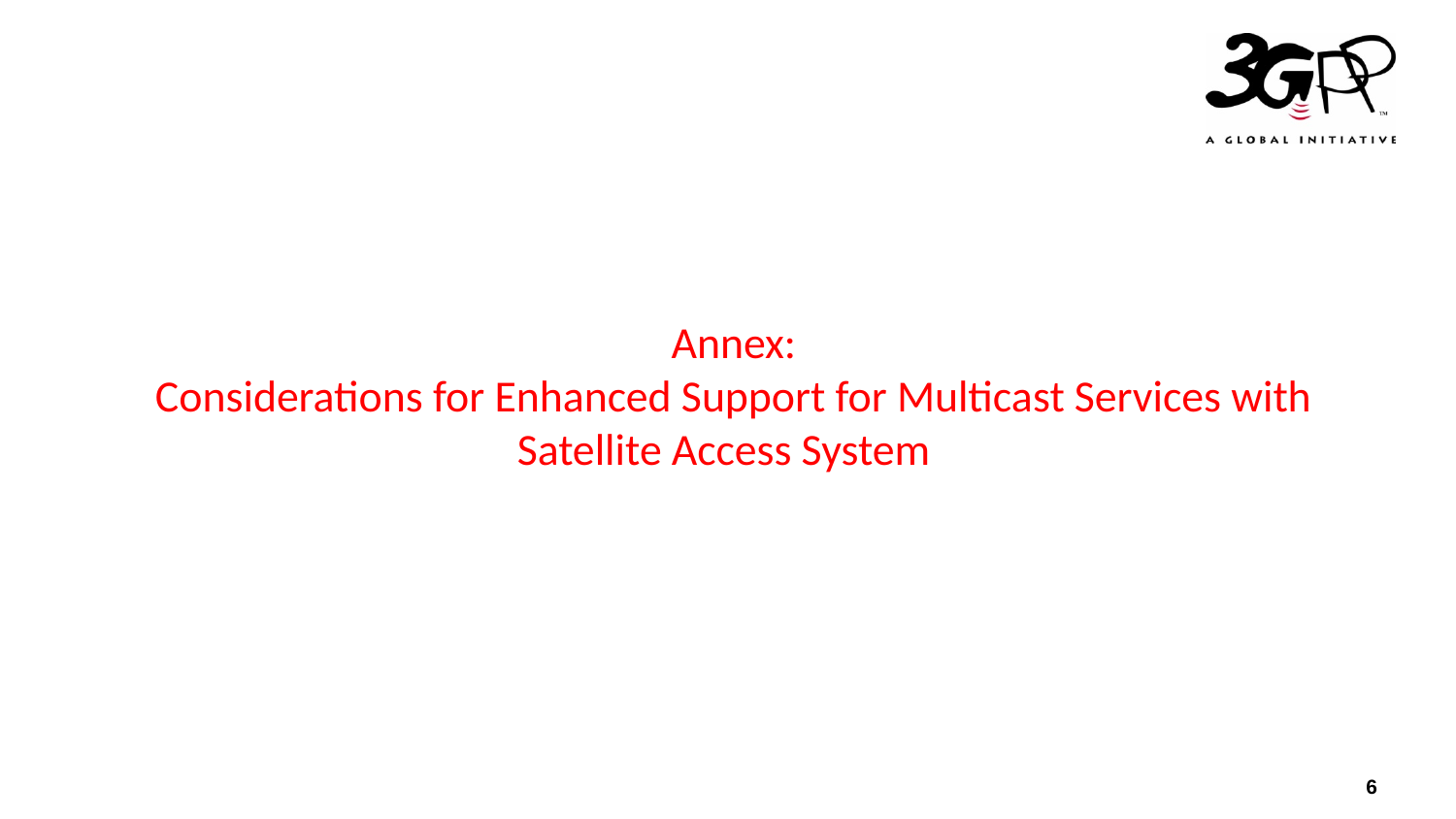

Annex:
Considerations for Enhanced Support for Multicast Services with Satellite Access System